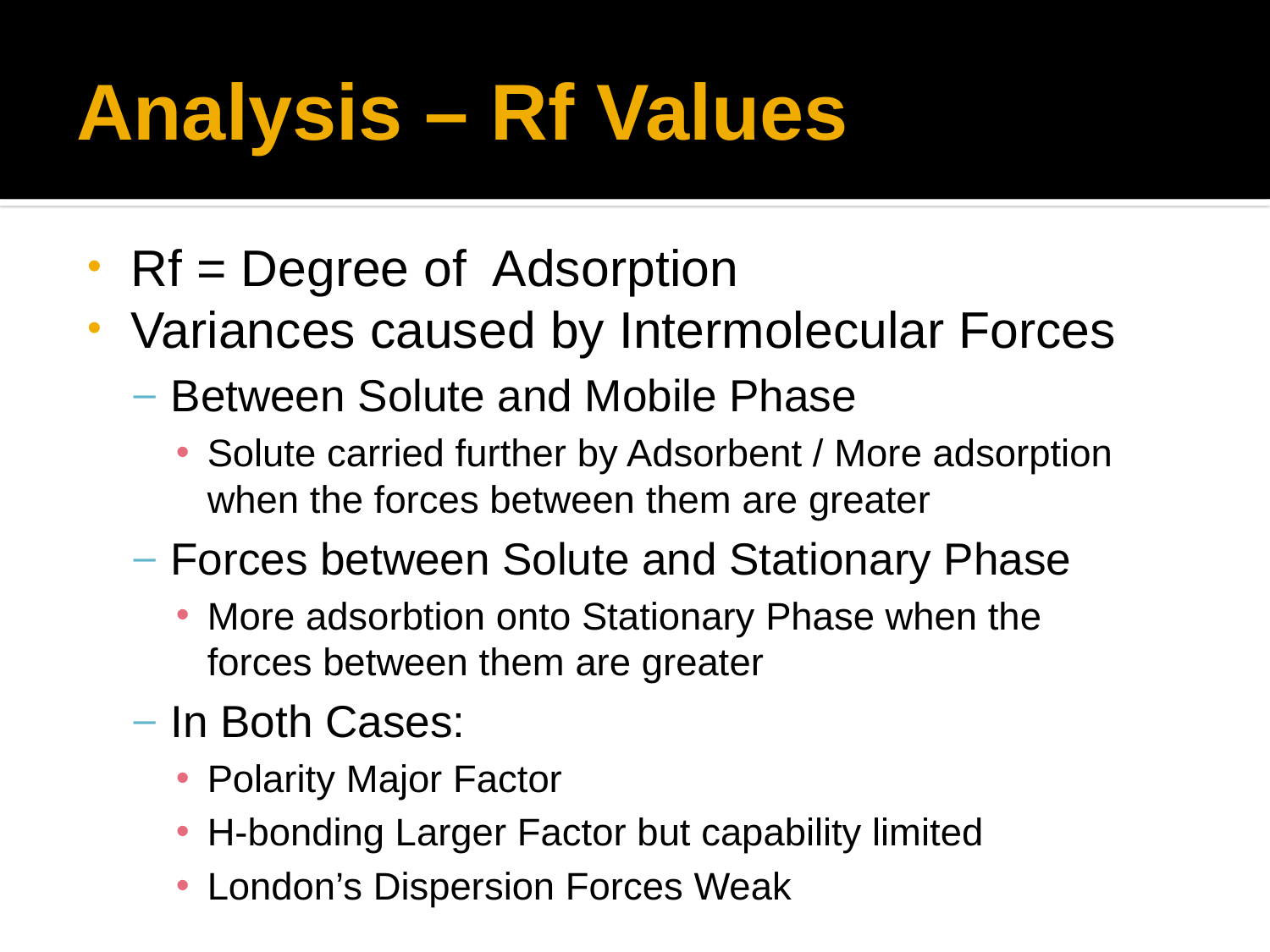

# Analysis – Rf Values
Rf = Degree of  Adsorption
Variances caused by Intermolecular Forces
Between Solute and Mobile Phase
Solute carried further by Adsorbent / More adsorption when the forces between them are greater
Forces between Solute and Stationary Phase
More adsorbtion onto Stationary Phase when the forces between them are greater
In Both Cases:
Polarity Major Factor
H-bonding Larger Factor but capability limited
London’s Dispersion Forces Weak